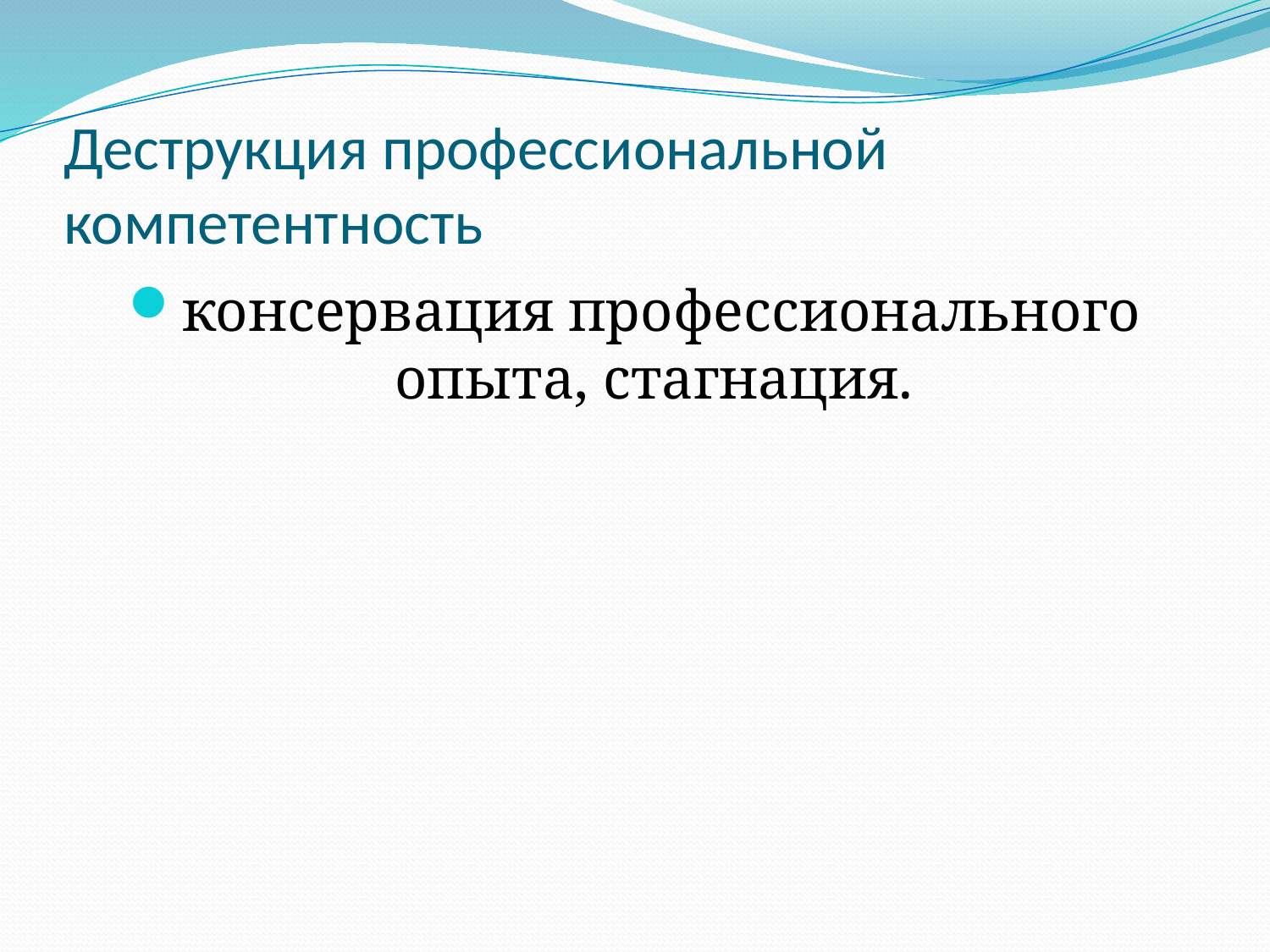

# Деструкция профессиональной компетентность
консервация профессионального опыта, стагнация.